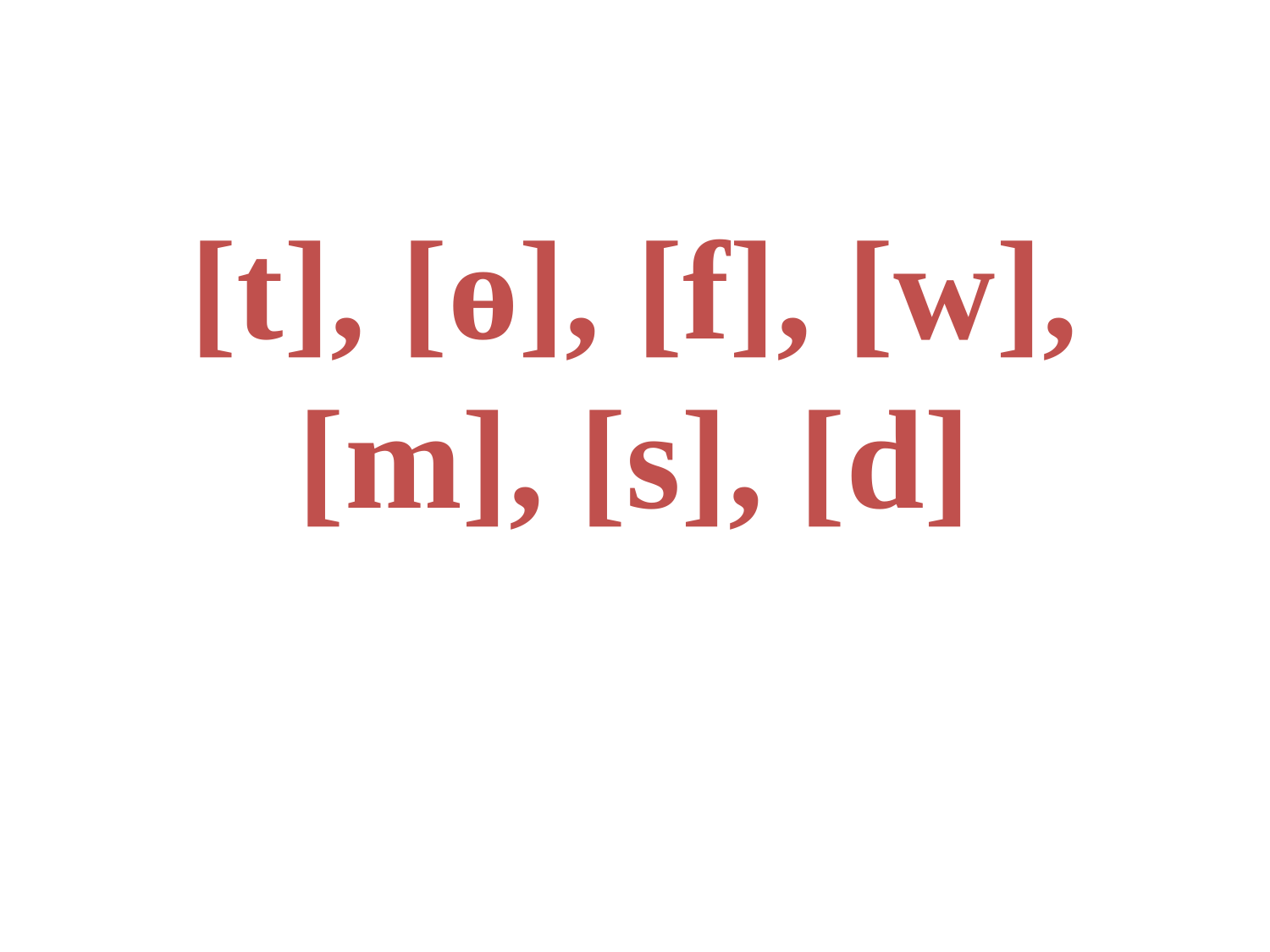

# [t], [ɵ], [f], [w], [m], [s], [d]